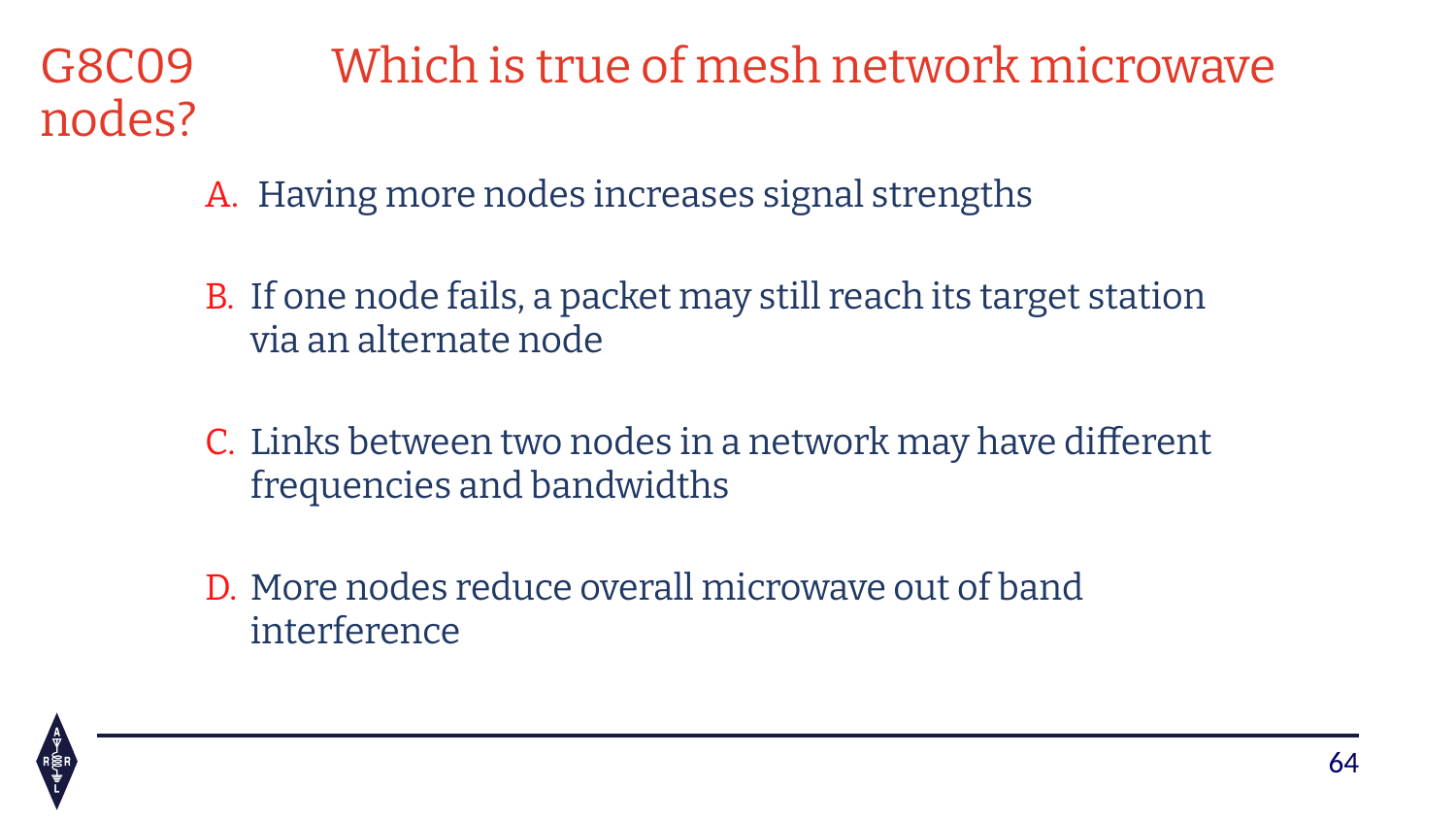

# G8C09	Which is true of mesh network microwave nodes?
 Having more nodes increases signal strengths

If one node fails, a packet may still reach its target station via an alternate node

Links between two nodes in a network may have different frequencies and bandwidths

More nodes reduce overall microwave out of band interference
64